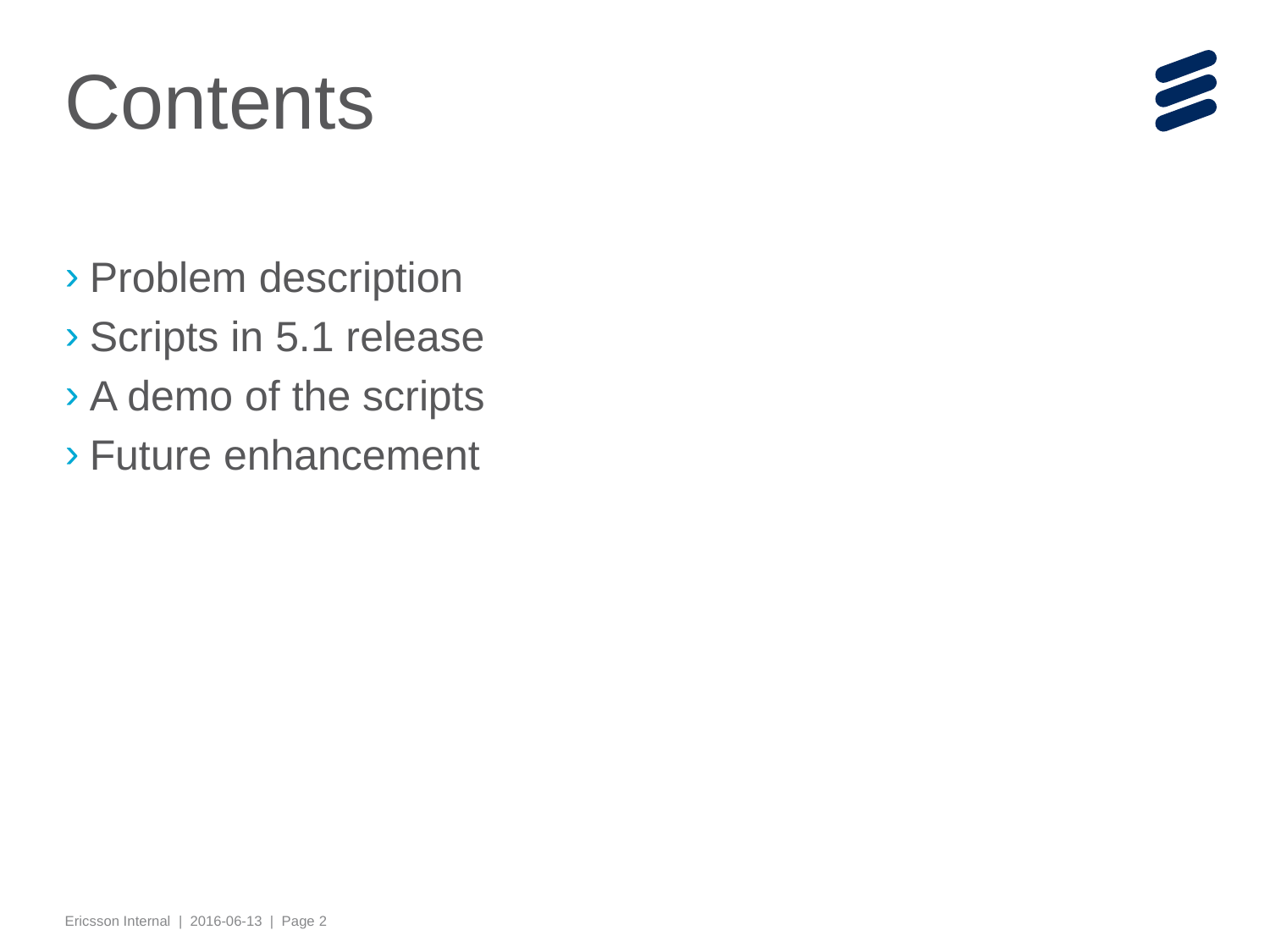

# Contents
Problem description
Scripts in 5.1 release
A demo of the scripts
Future enhancement